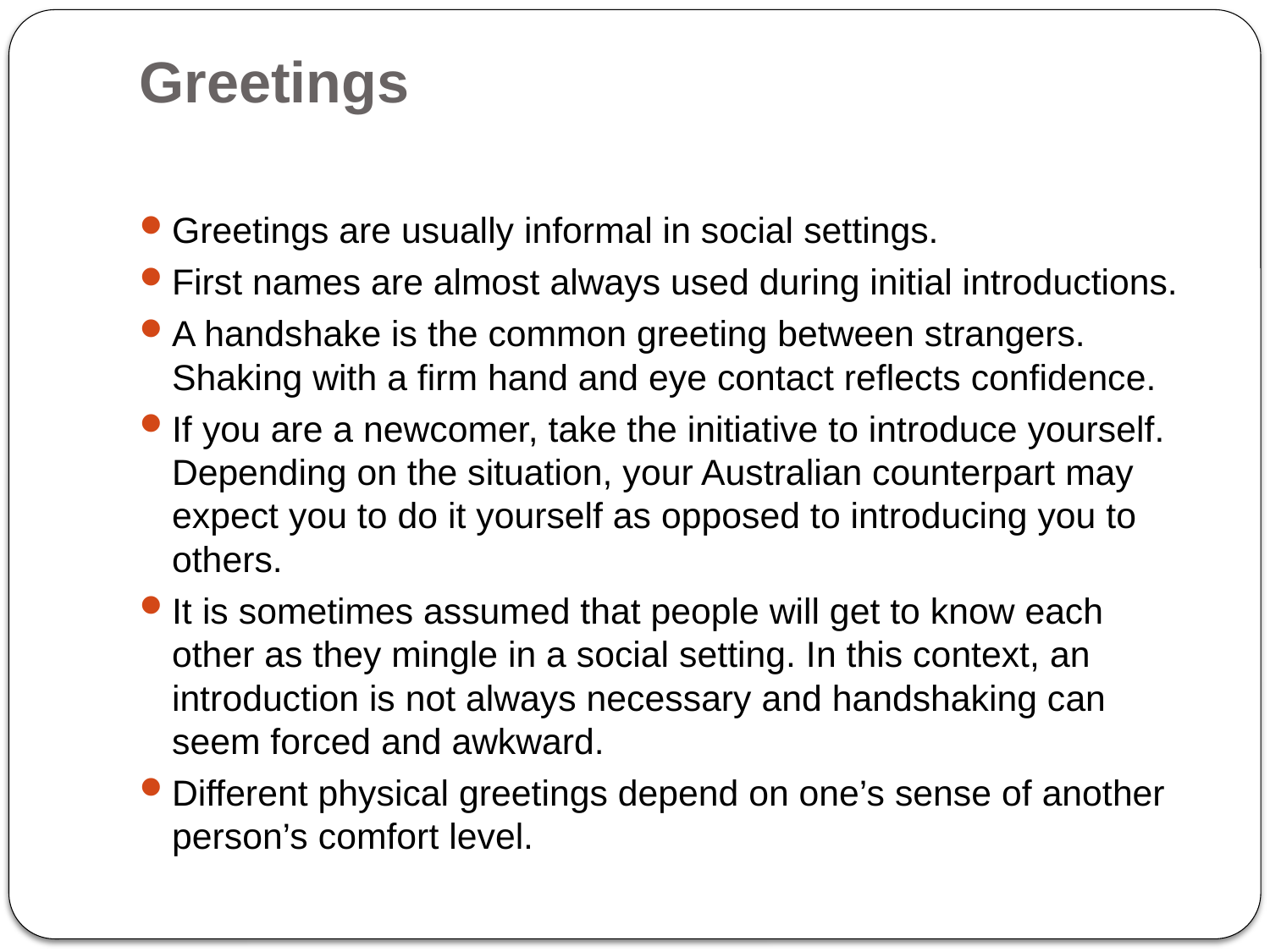

# Greetings
Greetings are usually informal in social settings.
First names are almost always used during initial introductions.
A handshake is the common greeting between strangers. Shaking with a firm hand and eye contact reflects confidence.
If you are a newcomer, take the initiative to introduce yourself. Depending on the situation, your Australian counterpart may expect you to do it yourself as opposed to introducing you to others.
It is sometimes assumed that people will get to know each other as they mingle in a social setting. In this context, an introduction is not always necessary and handshaking can seem forced and awkward.
Different physical greetings depend on one’s sense of another person’s comfort level.